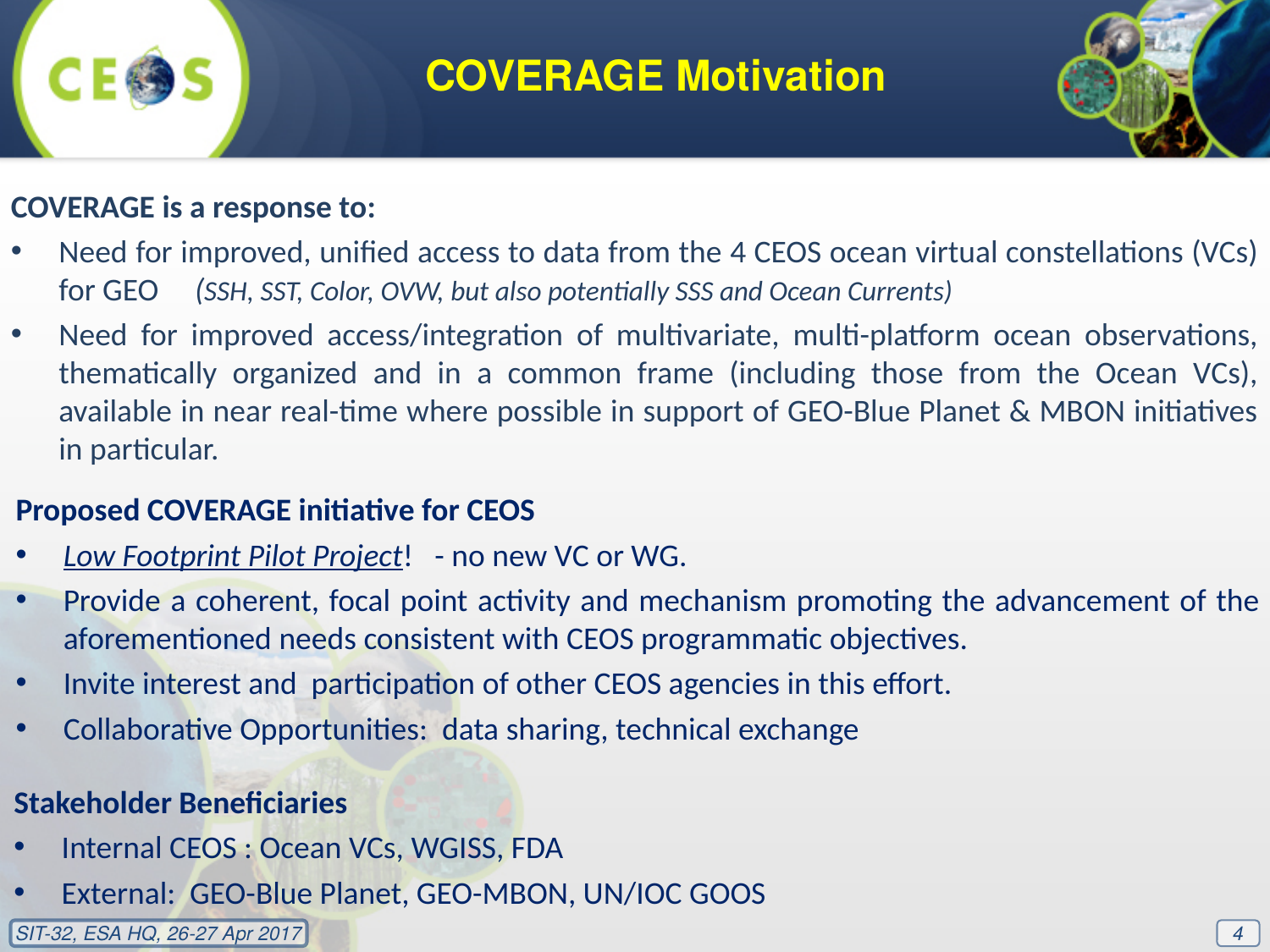

COVERAGE Motivation
COVERAGE is a response to:
Need for improved, unified access to data from the 4 CEOS ocean virtual constellations (VCs) for GEO     (SSH, SST, Color, OVW, but also potentially SSS and Ocean Currents)
Need for improved access/integration of multivariate, multi-platform ocean observations, thematically organized and in a common frame (including those from the Ocean VCs), available in near real-time where possible in support of GEO-Blue Planet & MBON initiatives in particular.
Proposed COVERAGE initiative for CEOS
Low Footprint Pilot Project!   - no new VC or WG.
Provide a coherent, focal point activity and mechanism promoting the advancement of the aforementioned needs consistent with CEOS programmatic objectives.
Invite interest and  participation of other CEOS agencies in this effort.
Collaborative Opportunities:  data sharing, technical exchange
Stakeholder Beneficiaries
Internal CEOS : Ocean VCs, WGISS, FDA
External:  GEO-Blue Planet, GEO-MBON, UN/IOC GOOS
4